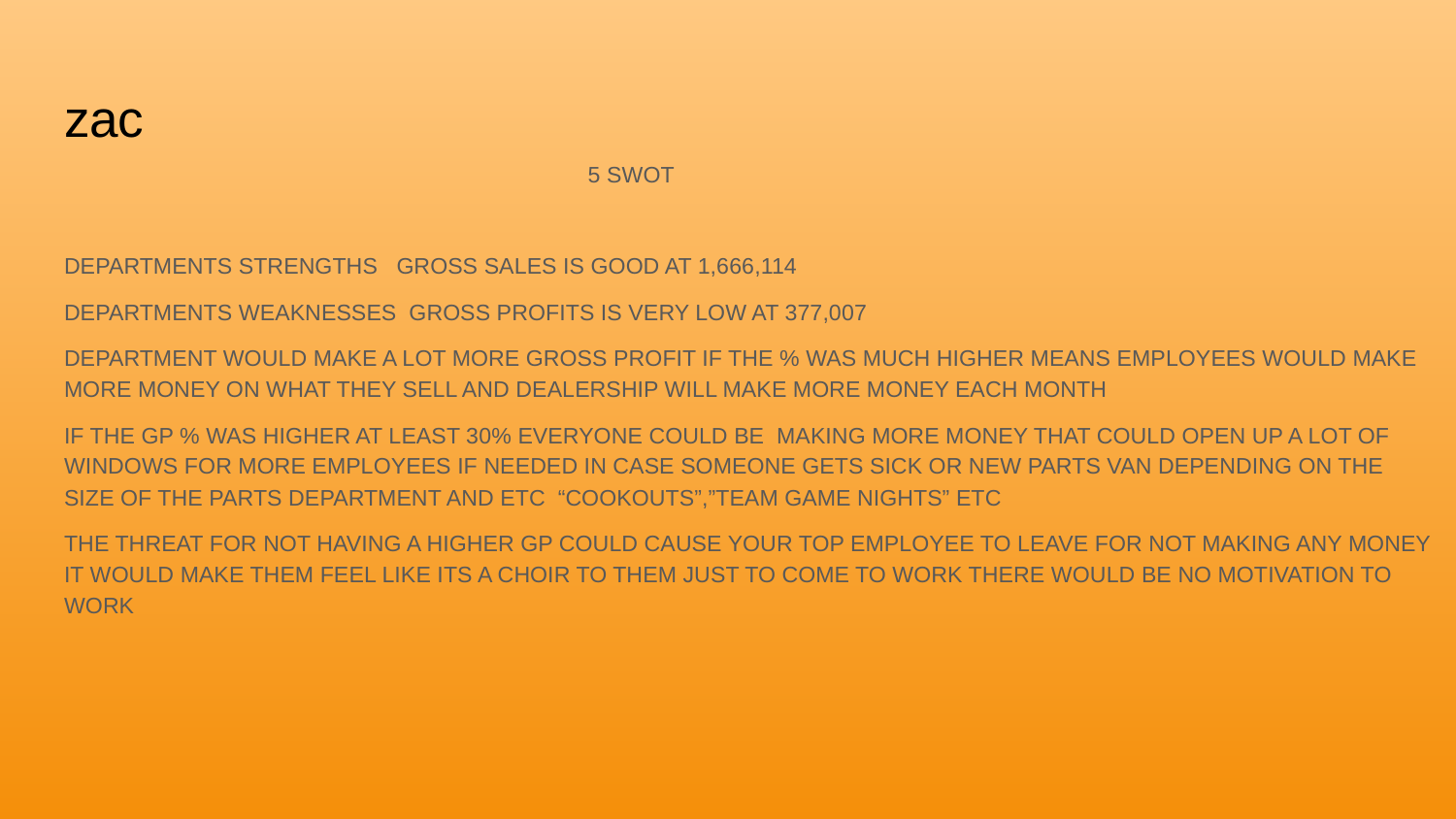

# zac
                                                                                   5 SWOT

DEPARTMENTS STRENGTHS   GROSS SALES IS GOOD AT 1,666,114
DEPARTMENTS WEAKNESSES  GROSS PROFITS IS VERY LOW AT 377,007
DEPARTMENT WOULD MAKE A LOT MORE GROSS PROFIT IF THE % WAS MUCH HIGHER MEANS EMPLOYEES WOULD MAKE MORE MONEY ON WHAT THEY SELL AND DEALERSHIP WILL MAKE MORE MONEY EACH MONTH
IF THE GP % WAS HIGHER AT LEAST 30% EVERYONE COULD BE  MAKING MORE MONEY THAT COULD OPEN UP A LOT OF WINDOWS FOR MORE EMPLOYEES IF NEEDED IN CASE SOMEONE GETS SICK OR NEW PARTS VAN DEPENDING ON THE SIZE OF THE PARTS DEPARTMENT AND ETC  “COOKOUTS”,”TEAM GAME NIGHTS” ETC
THE THREAT FOR NOT HAVING A HIGHER GP COULD CAUSE YOUR TOP EMPLOYEE TO LEAVE FOR NOT MAKING ANY MONEY IT WOULD MAKE THEM FEEL LIKE ITS A CHOIR TO THEM JUST TO COME TO WORK THERE WOULD BE NO MOTIVATION TO WORK